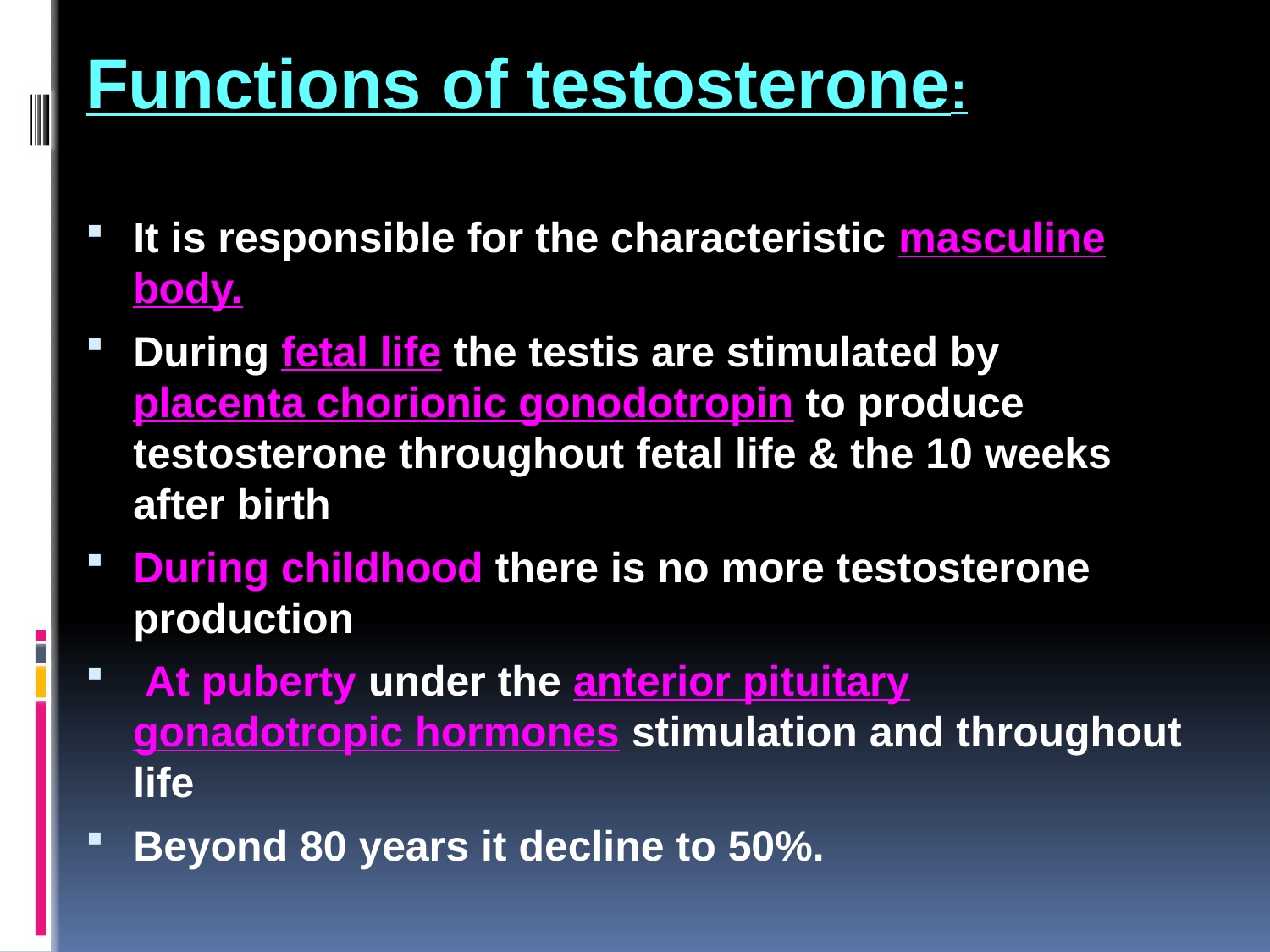

Functions of testosterone:

It is responsible for the characteristic masculine body.
During fetal life the testis are stimulated by placenta chorionic gonodotropin to produce testosterone throughout fetal life & the 10 weeks after birth
During childhood there is no more testosterone production
 At puberty under the anterior pituitary gonadotropic hormones stimulation and throughout life
Beyond 80 years it decline to 50%.